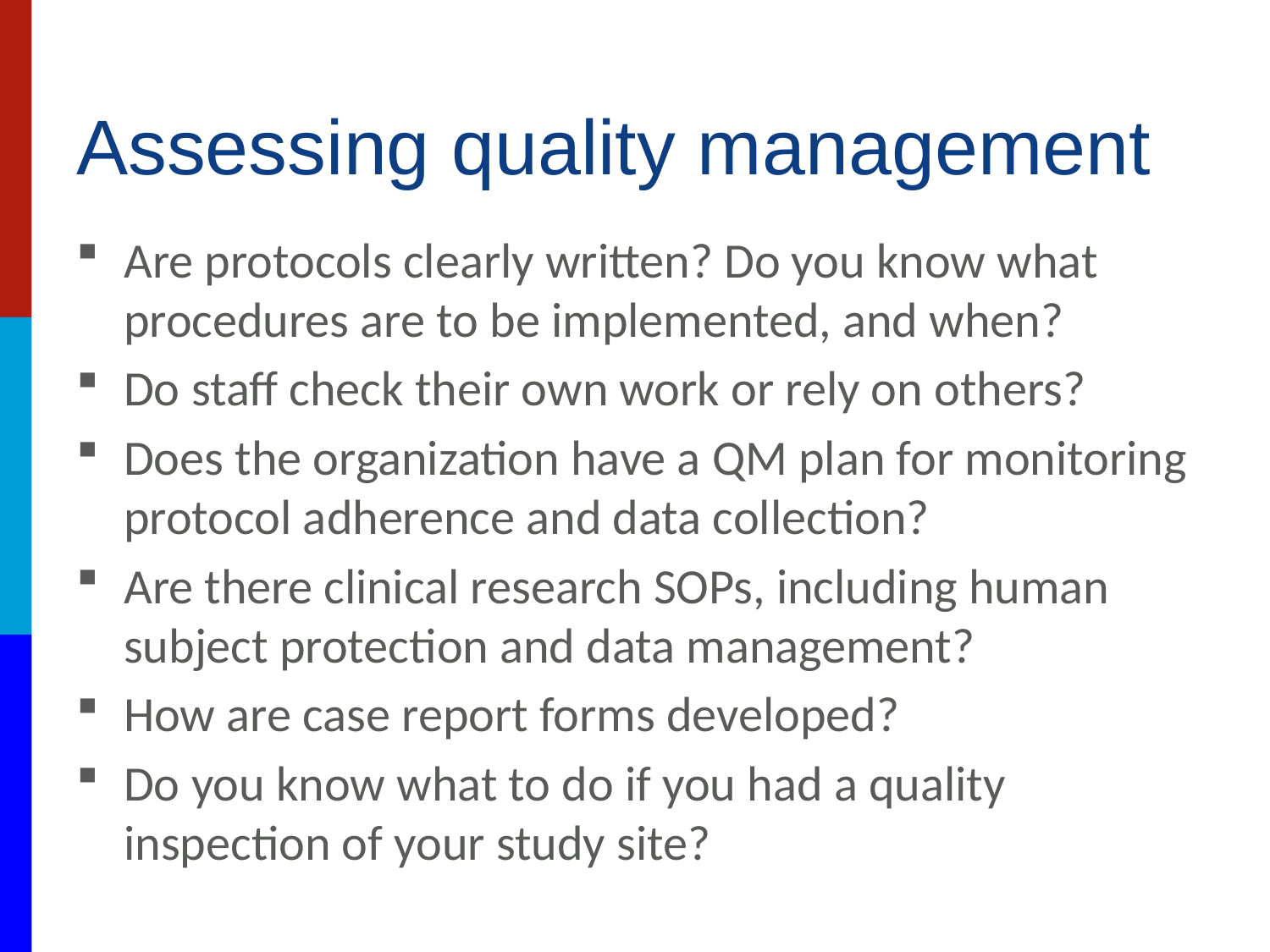

# Assessing quality management
Are protocols clearly written? Do you know what procedures are to be implemented, and when?
Do staff check their own work or rely on others?
Does the organization have a QM plan for monitoring protocol adherence and data collection?
Are there clinical research SOPs, including human subject protection and data management?
How are case report forms developed?
Do you know what to do if you had a quality inspection of your study site?